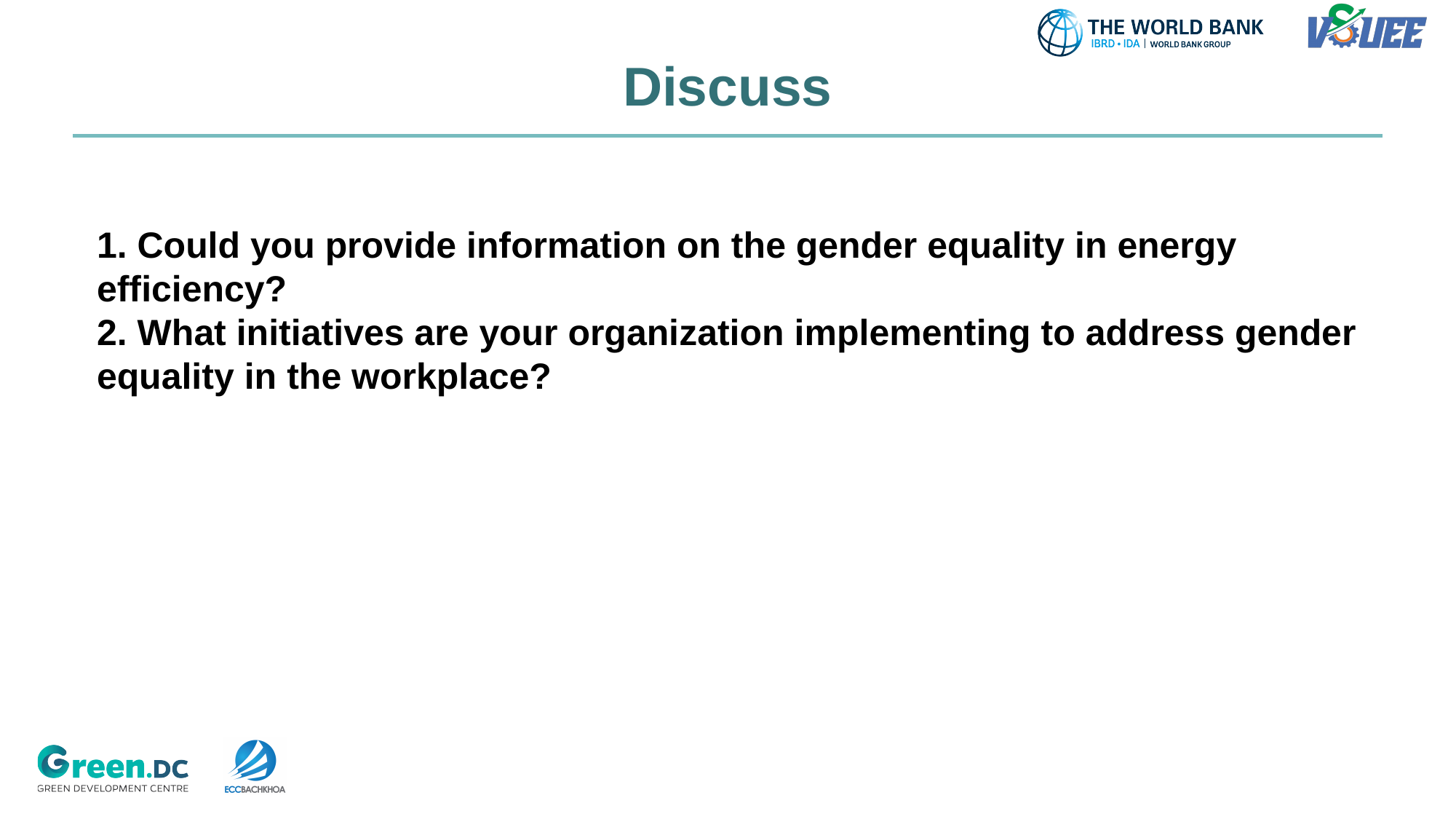

Discuss
# 1. Could you provide information on the gender equality in energy efficiency?
2. What initiatives are your organization implementing to address gender equality in the workplace?